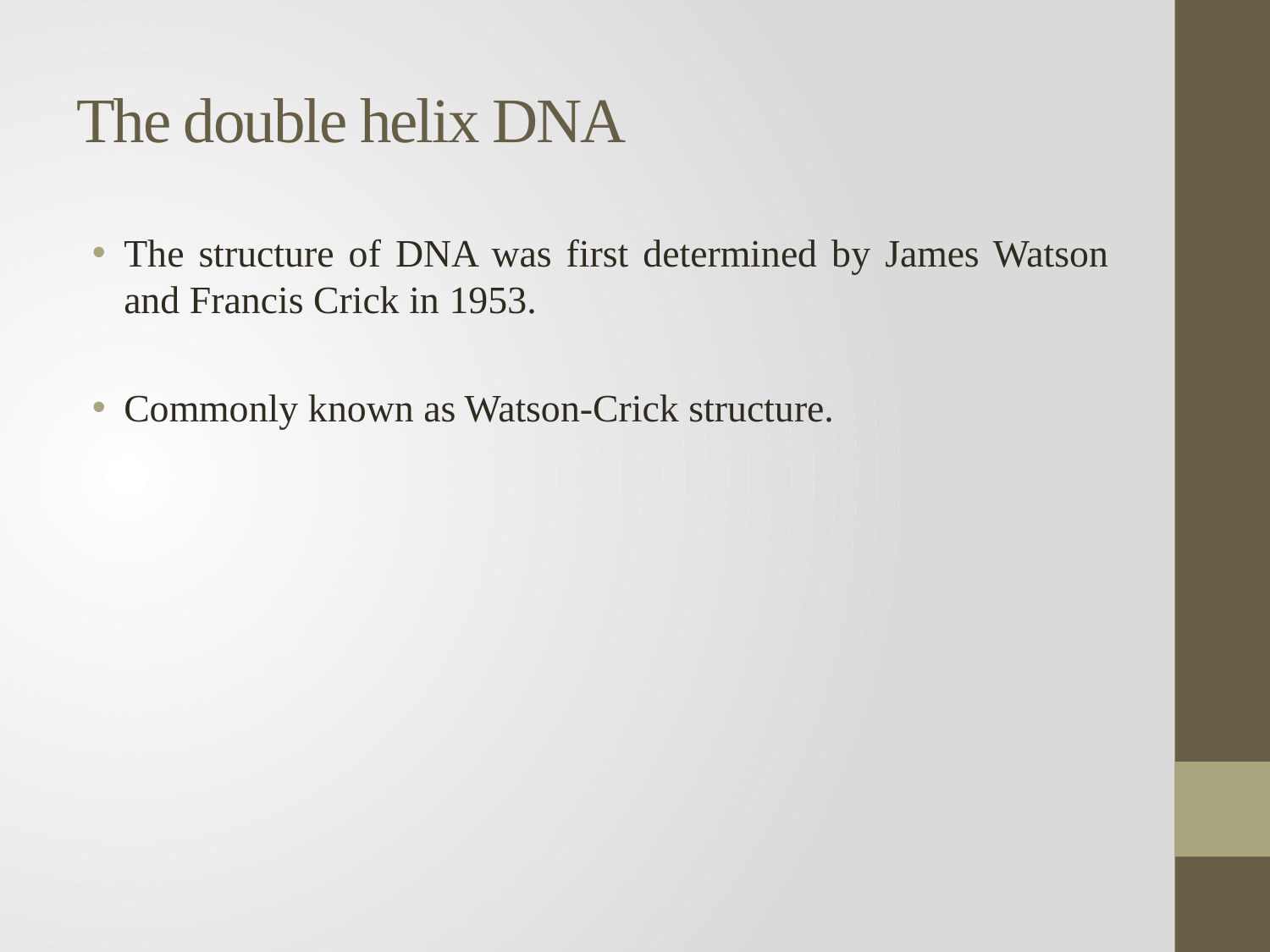

# The double helix DNA
The structure of DNA was first determined by James Watson and Francis Crick in 1953.

Commonly known as Watson-Crick structure.